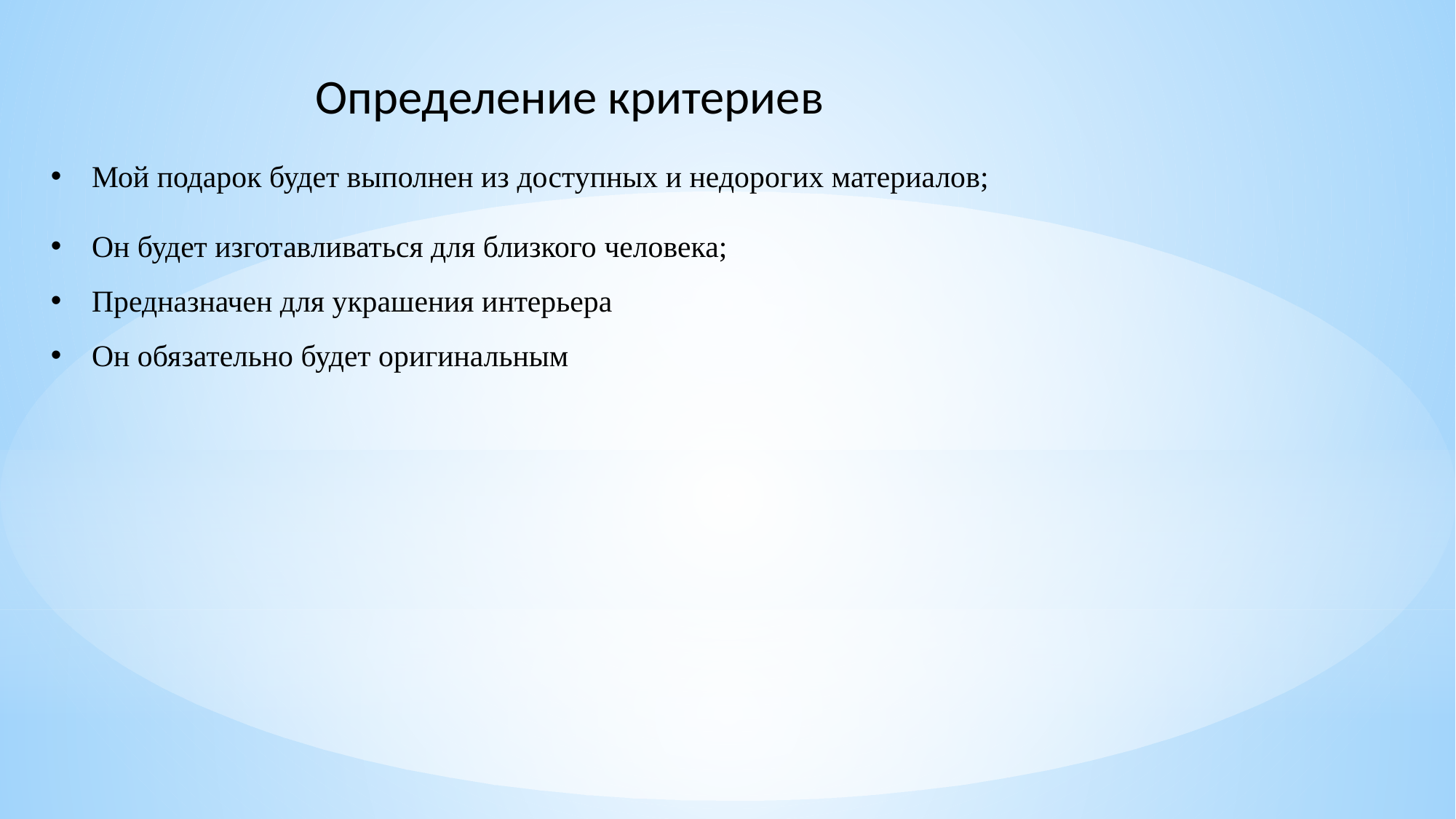

Определение критериев
Мой подарок будет выполнен из доступных и недорогих материалов;
Он будет изготавливаться для близкого человека;
Предназначен для украшения интерьера
Он обязательно будет оригинальным